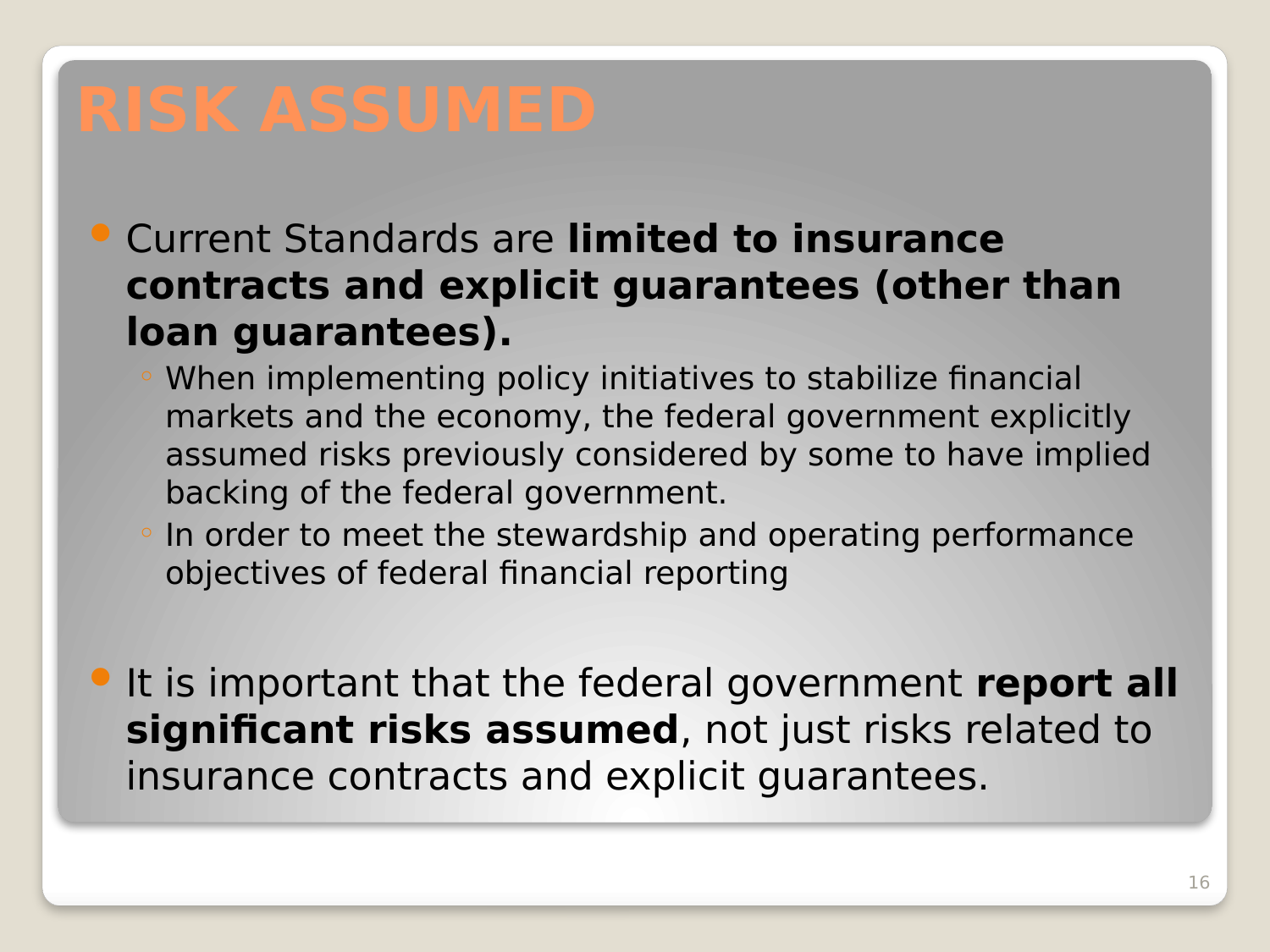

# RISK ASSUMED
Current Standards are limited to insurance contracts and explicit guarantees (other than loan guarantees).
When implementing policy initiatives to stabilize financial markets and the economy, the federal government explicitly assumed risks previously considered by some to have implied backing of the federal government.
In order to meet the stewardship and operating performance objectives of federal financial reporting

It is important that the federal government report all significant risks assumed, not just risks related to insurance contracts and explicit guarantees.
16